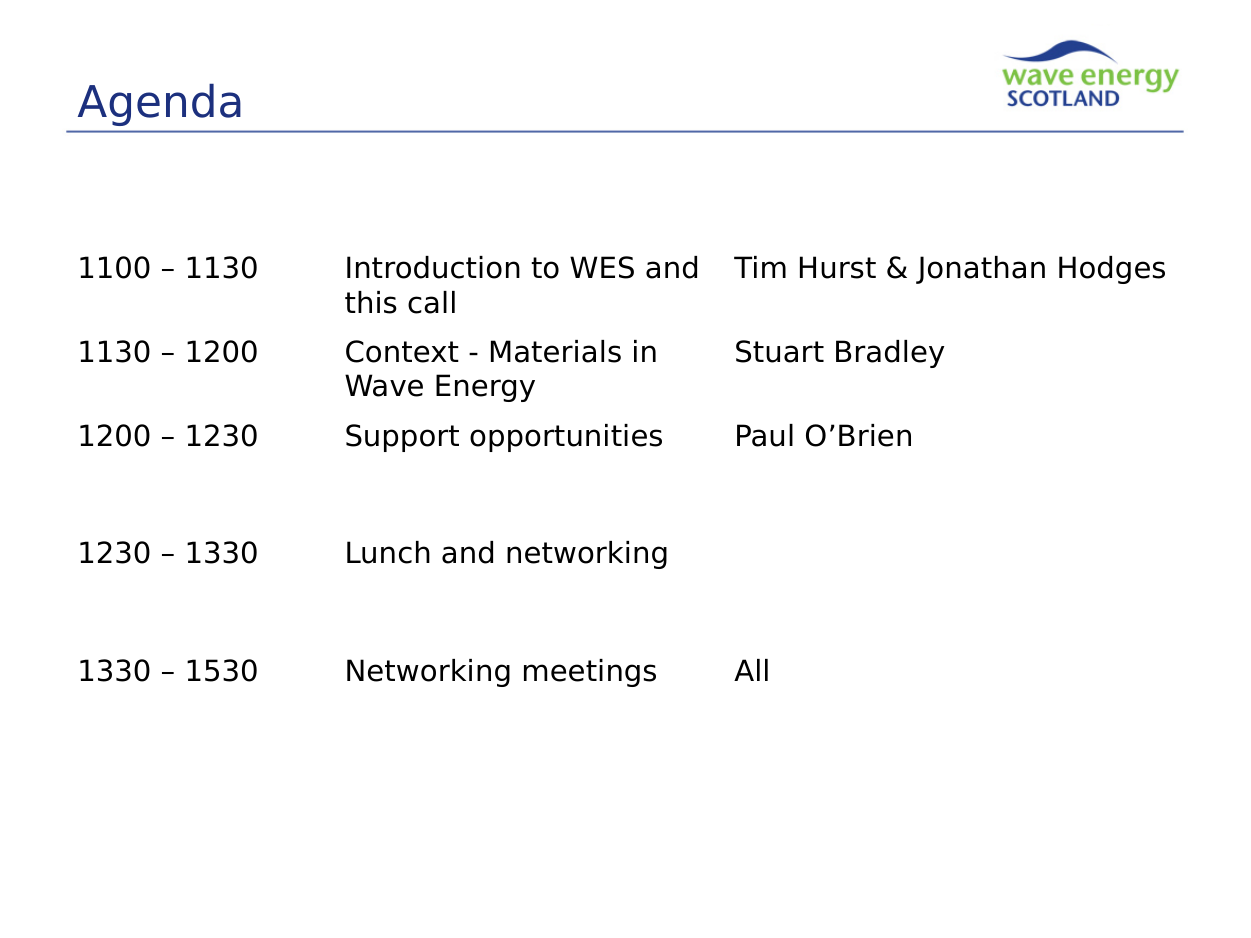

# Agenda
| 1100 – 1130 | Introduction to WES and this call | Tim Hurst & Jonathan Hodges |
| --- | --- | --- |
| 1130 – 1200 | Context - Materials in Wave Energy | Stuart Bradley |
| 1200 – 1230 | Support opportunities | Paul O’Brien |
| 1230 – 1330 | Lunch and networking |  |
| 1330 – 1530 | Networking meetings | All |